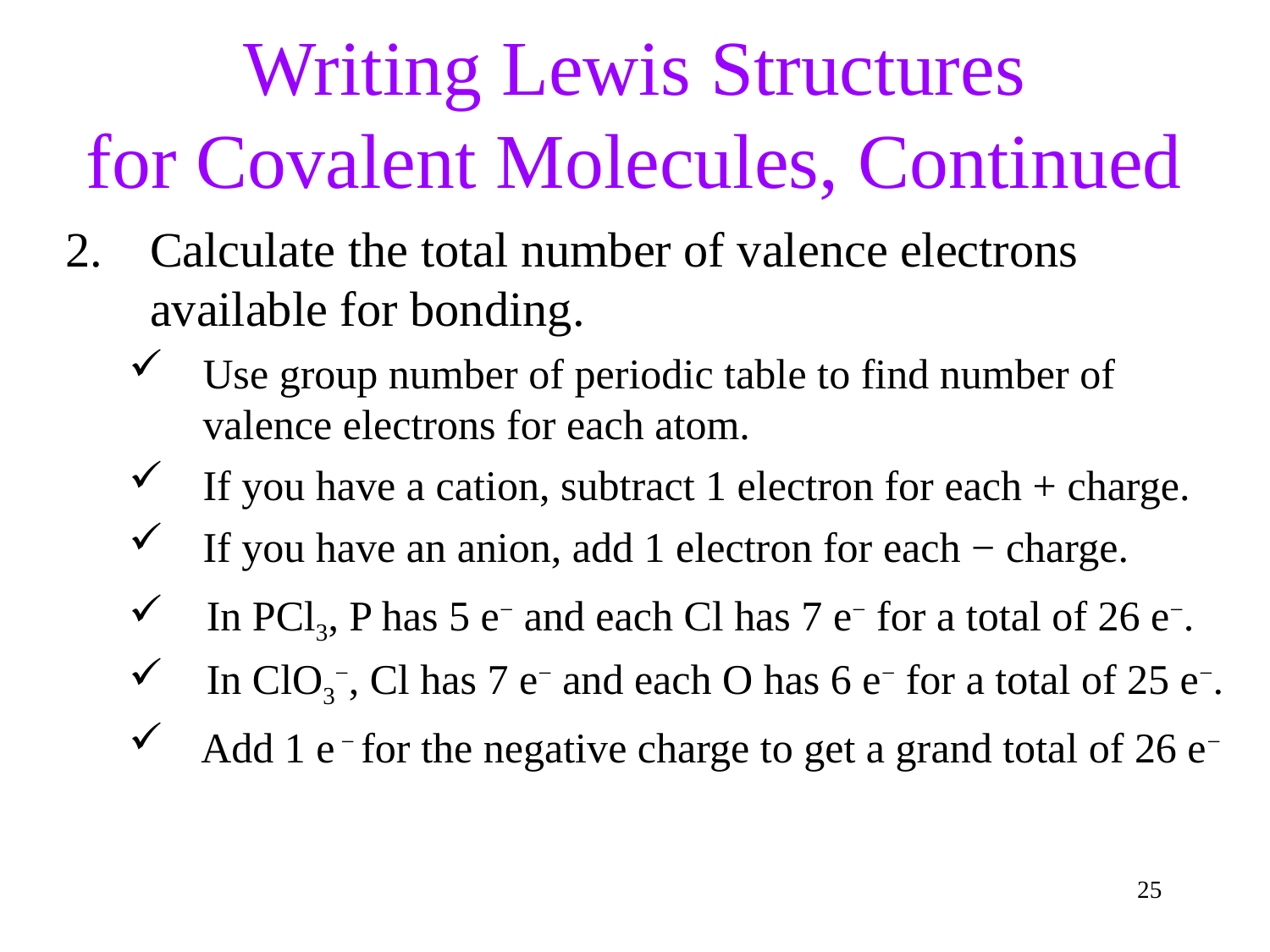

Writing Lewis Structures
for Covalent Molecules, Continued
2.	Calculate the total number of valence electrons available for bonding.
Use group number of periodic table to find number of valence electrons for each atom.
If you have a cation, subtract 1 electron for each + charge.
If you have an anion, add 1 electron for each − charge.
    In PCl3, P has 5 e− and each Cl has 7 e− for a total of 26 e−.

    In ClO3−, Cl has 7 e− and each O has 6 e− for a total of 25 e−.
      Add 1 e − for the negative charge to get a grand total of 26 e−

25